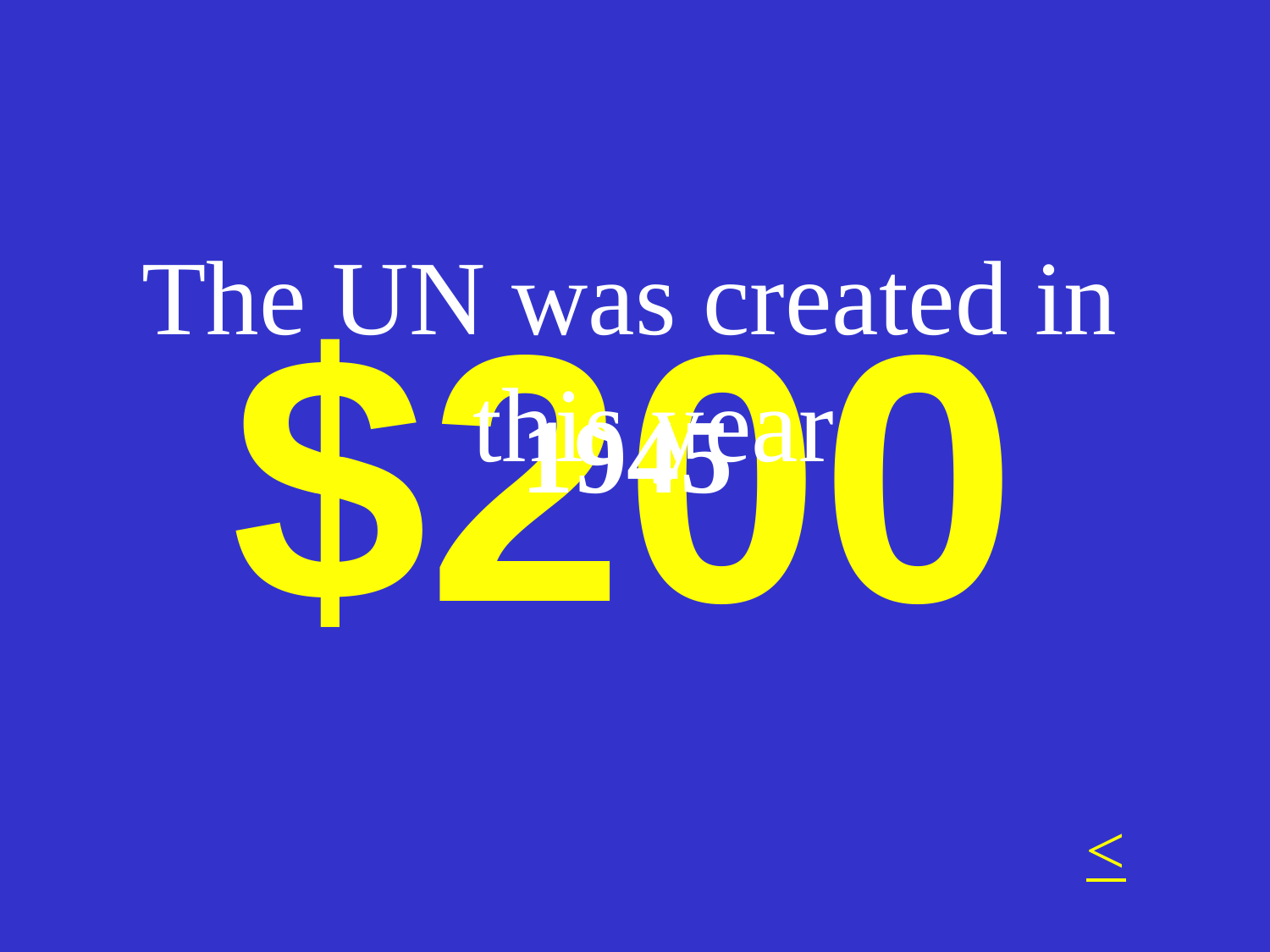

The UN was created in this year
# $200
1945
<